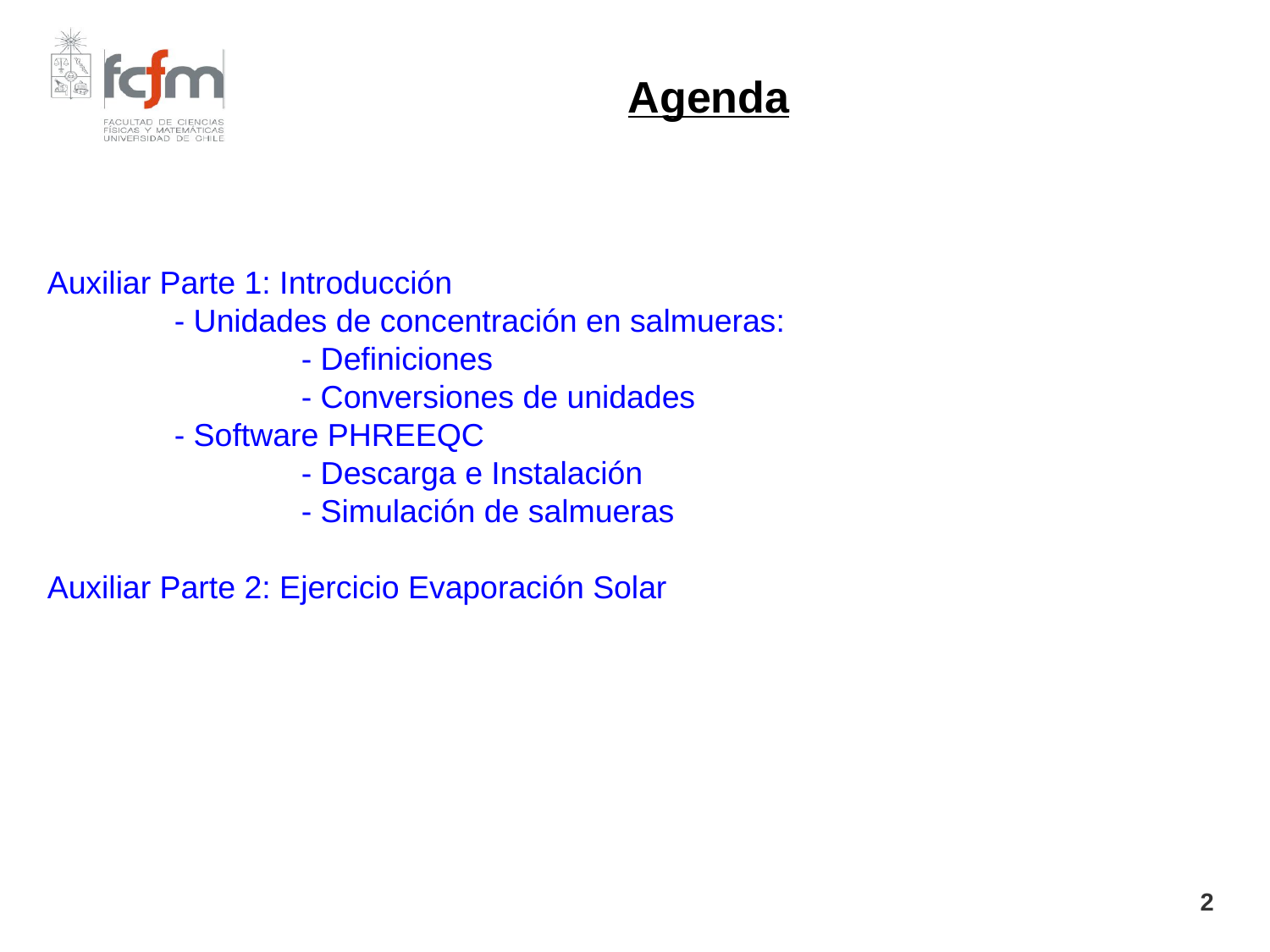

Agenda
Auxiliar Parte 1: Introducción
	- Unidades de concentración en salmueras:
		- Definiciones
		- Conversiones de unidades
	- Software PHREEQC
		- Descarga e Instalación
		- Simulación de salmueras

Auxiliar Parte 2: Ejercicio Evaporación Solar

2